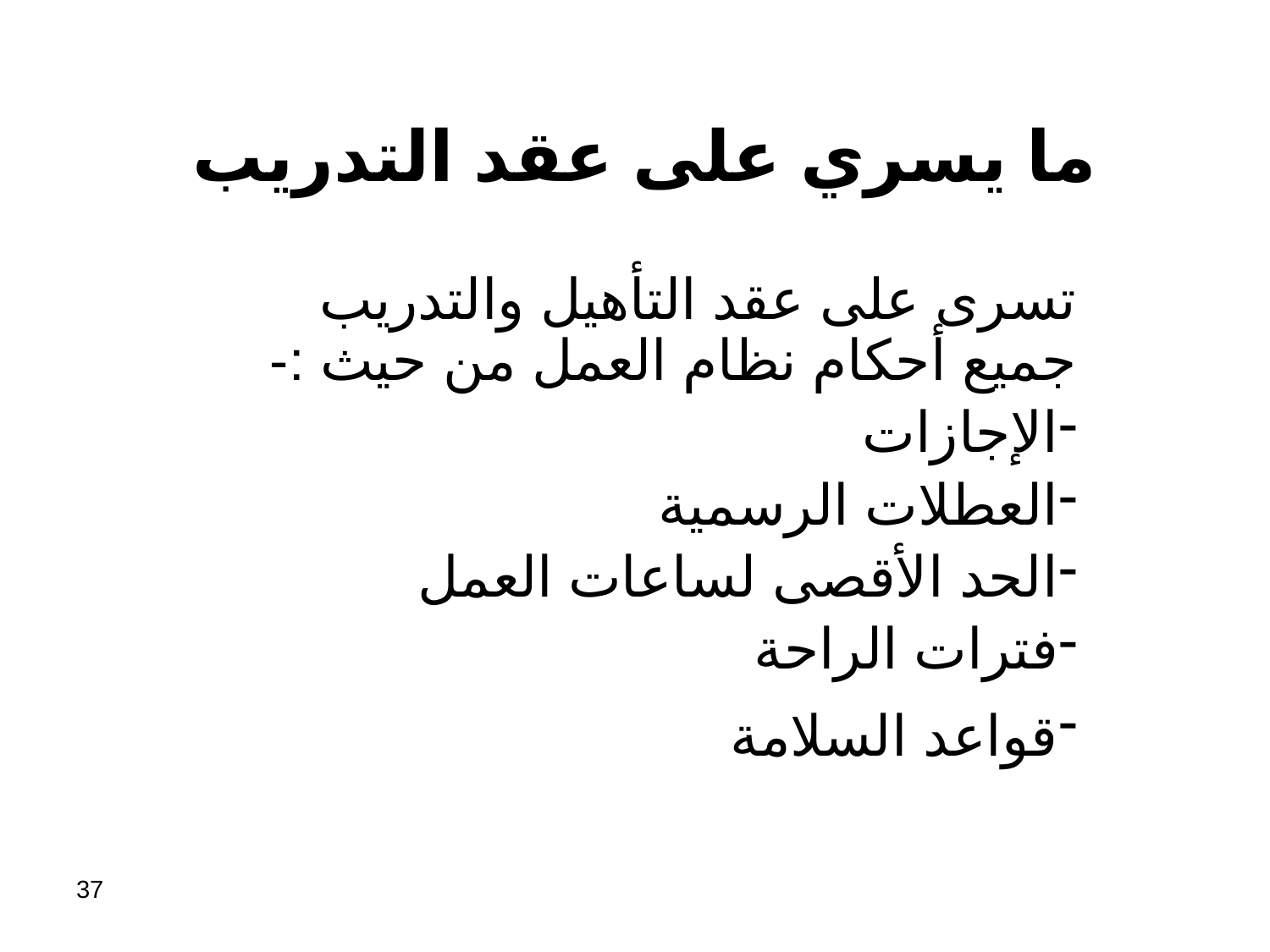

# ما يسري على عقد التدريب
تسرى على عقد التأهيل والتدريب جميع أحكام نظام العمل من حيث :-
الإجازات
العطلات الرسمية
الحد الأقصى لساعات العمل
فترات الراحة
قواعد السلامة

37